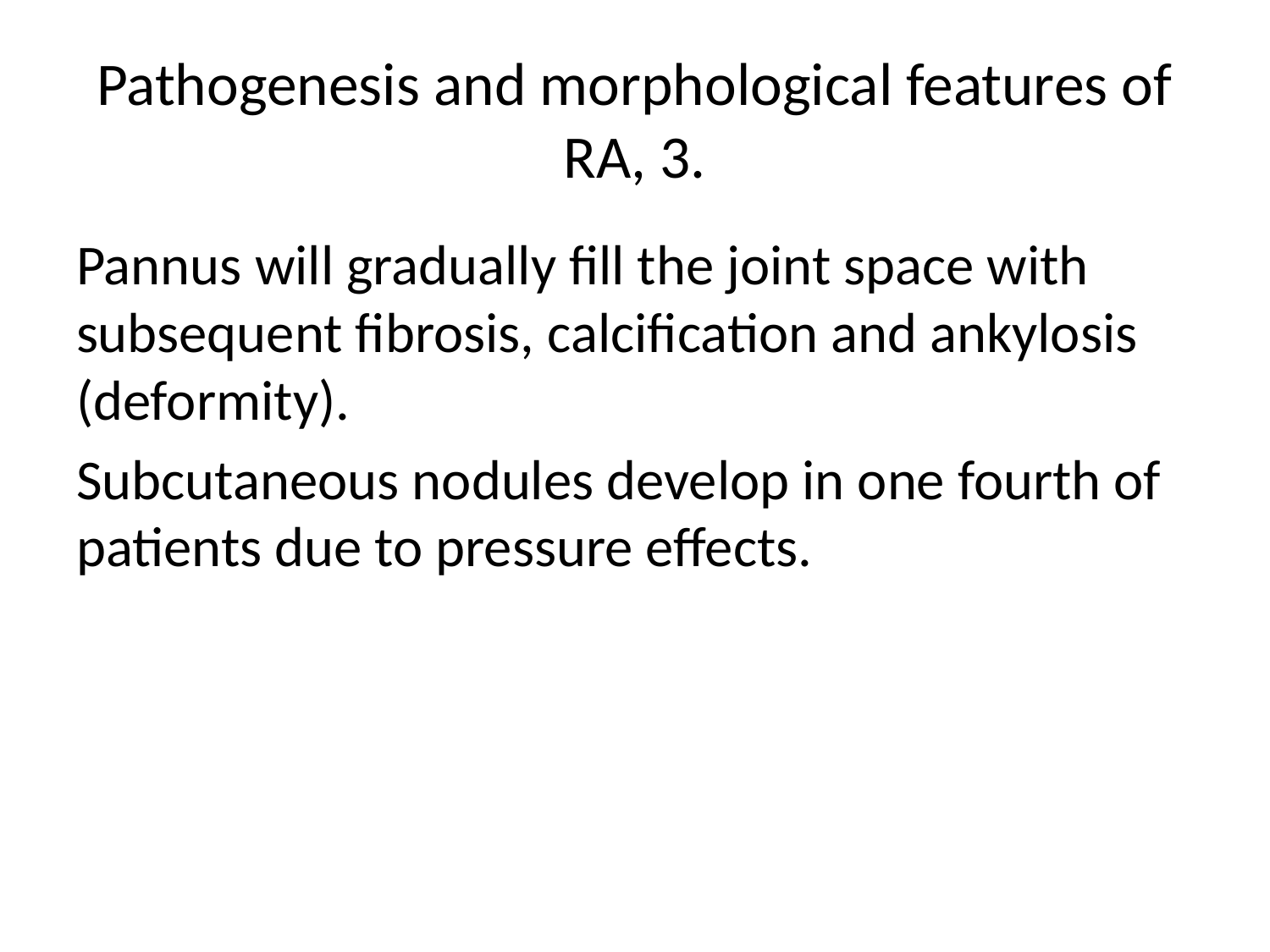

# Pathogenesis and morphological features of RA, 3.
Pannus will gradually fill the joint space with subsequent fibrosis, calcification and ankylosis (deformity).
Subcutaneous nodules develop in one fourth of patients due to pressure effects.